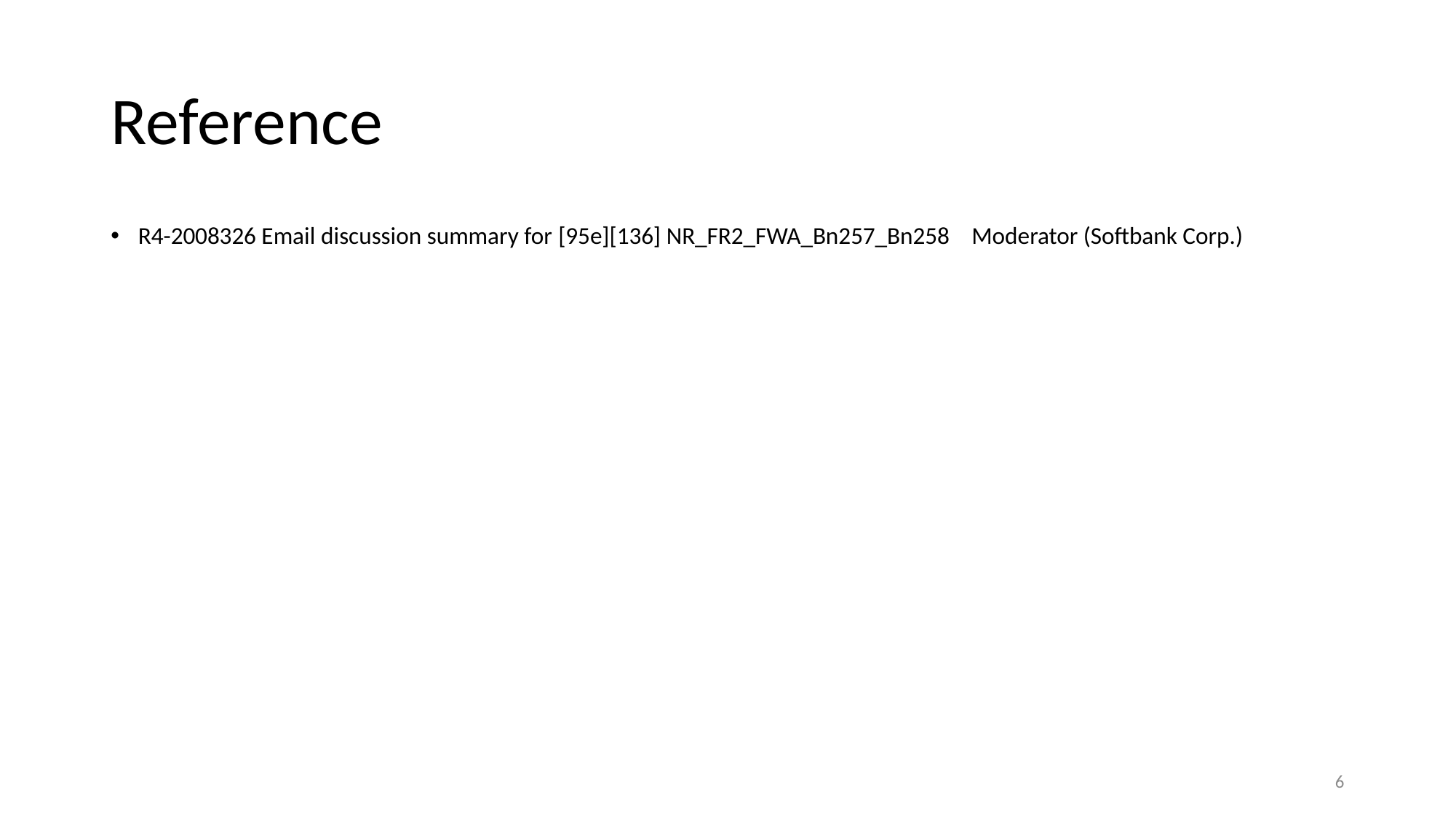

# Reference
R4-2008326 Email discussion summary for [95e][136] NR_FR2_FWA_Bn257_Bn258    Moderator (Softbank Corp.)

6